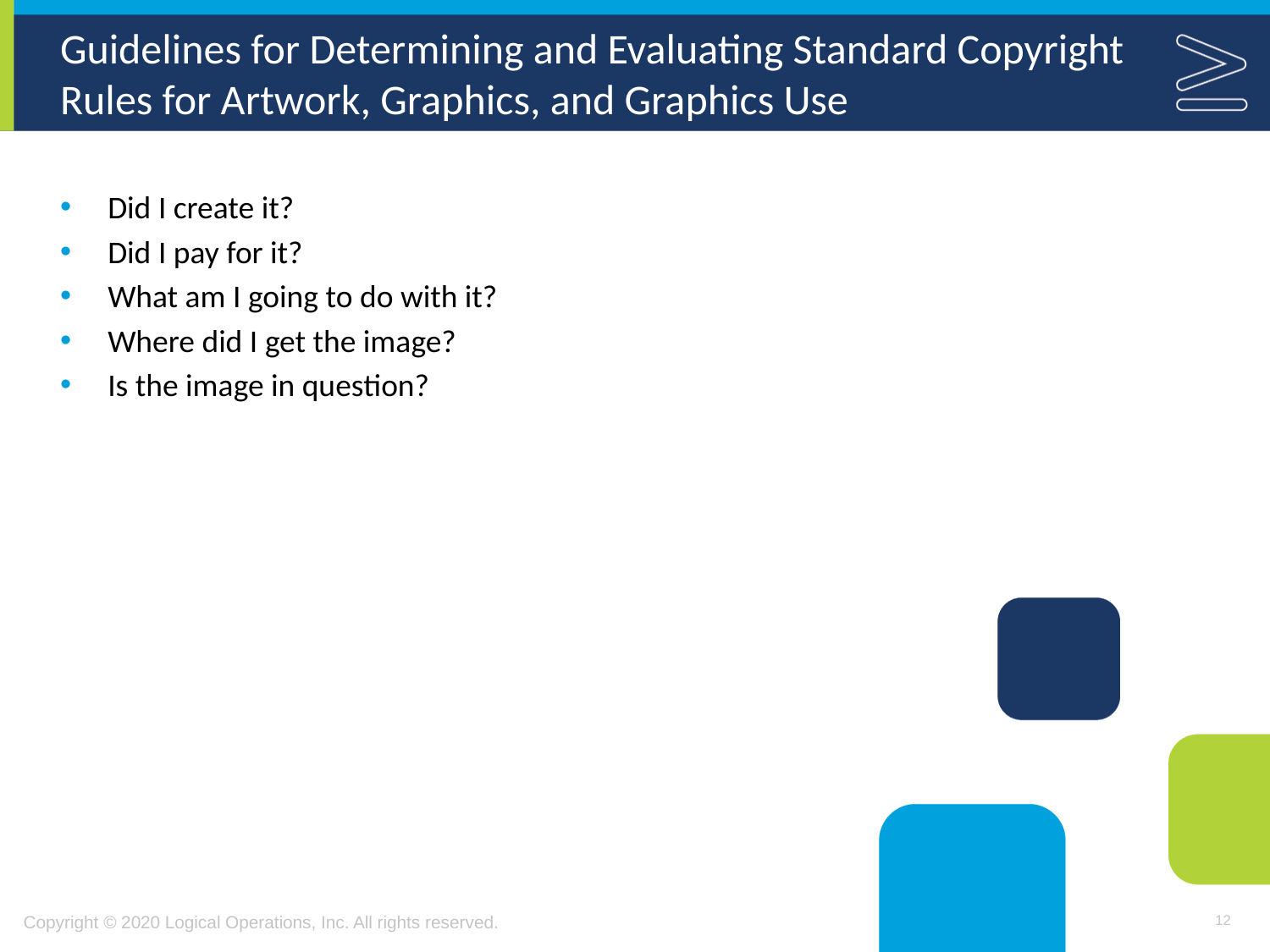

# Guidelines for Determining and Evaluating Standard Copyright Rules for Artwork, Graphics, and Graphics Use
Did I create it?
Did I pay for it?
What am I going to do with it?
Where did I get the image?
Is the image in question?
12